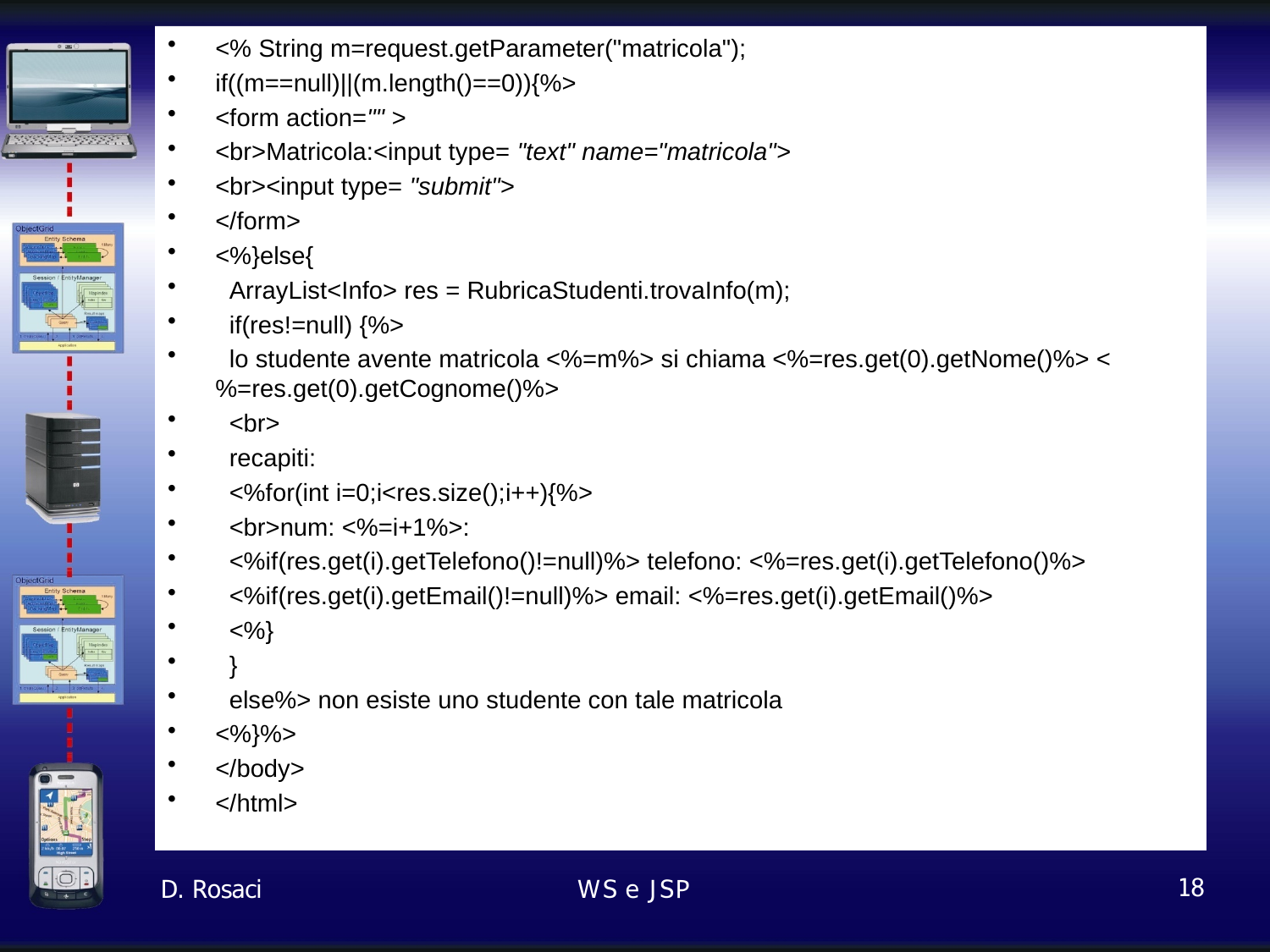

<% String m=request.getParameter("matricola");
if((m==null)||(m.length()==0)){%>
<form action="" >
<br>Matricola:<input type= "text" name="matricola">
<br><input type= "submit">
</form>
<%}else{
  ArrayList<Info> res = RubricaStudenti.trovaInfo(m);
  if(res!=null) {%>
  lo studente avente matricola <%=m%> si chiama <%=res.get(0).getNome()%> <%=res.get(0).getCognome()%>
  <br>
  recapiti:
  <%for(int i=0;i<res.size();i++){%>
  <br>num: <%=i+1%>:
  <%if(res.get(i).getTelefono()!=null)%> telefono: <%=res.get(i).getTelefono()%>
  <%if(res.get(i).getEmail()!=null)%> email: <%=res.get(i).getEmail()%>
  <%}
  }
  else%> non esiste uno studente con tale matricola
<%}%>
</body>
</html>

D. Rosaci
WS e JSP